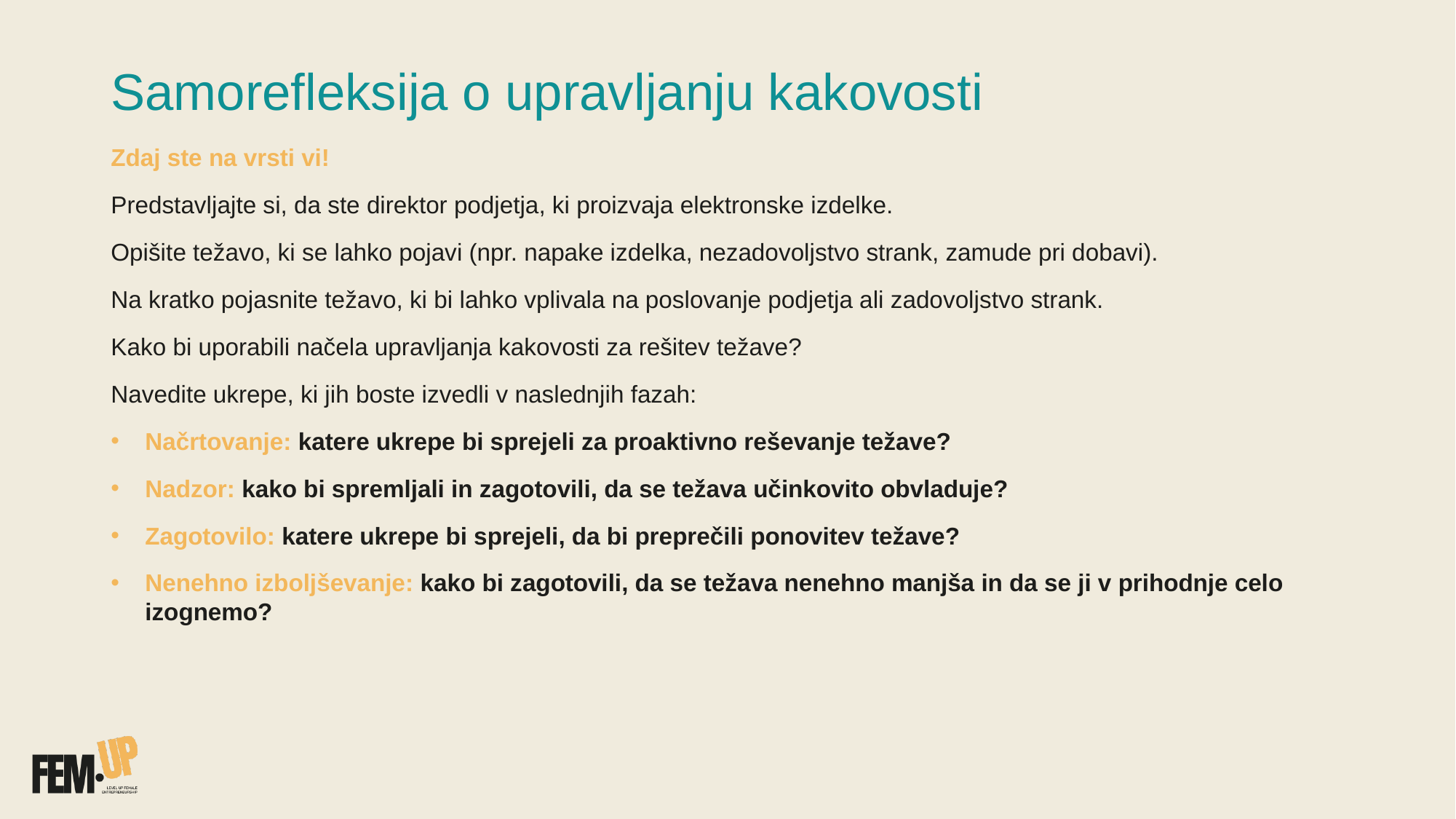

# Samorefleksija o upravljanju kakovosti
Zdaj ste na vrsti vi!
Predstavljajte si, da ste direktor podjetja, ki proizvaja elektronske izdelke.
Opišite težavo, ki se lahko pojavi (npr. napake izdelka, nezadovoljstvo strank, zamude pri dobavi).
Na kratko pojasnite težavo, ki bi lahko vplivala na poslovanje podjetja ali zadovoljstvo strank.
Kako bi uporabili načela upravljanja kakovosti za rešitev težave?
Navedite ukrepe, ki jih boste izvedli v naslednjih fazah:
Načrtovanje: katere ukrepe bi sprejeli za proaktivno reševanje težave?
Nadzor: kako bi spremljali in zagotovili, da se težava učinkovito obvladuje?
Zagotovilo: katere ukrepe bi sprejeli, da bi preprečili ponovitev težave?
Nenehno izboljševanje: kako bi zagotovili, da se težava nenehno manjša in da se ji v prihodnje celo izognemo?